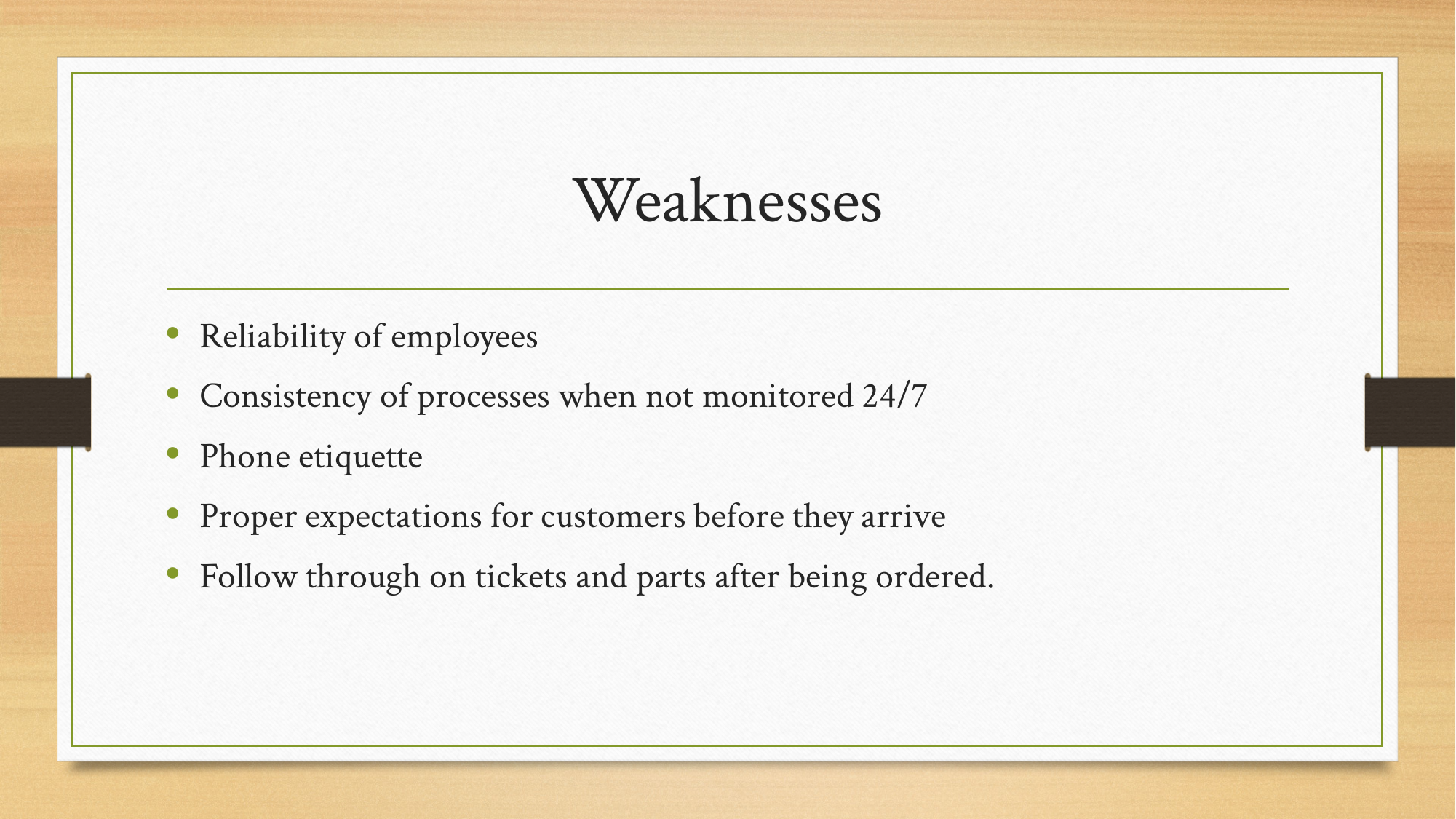

# Weaknesses
Reliability of employees
Consistency of processes when not monitored 24/7
Phone etiquette
Proper expectations for customers before they arrive
Follow through on tickets and parts after being ordered.